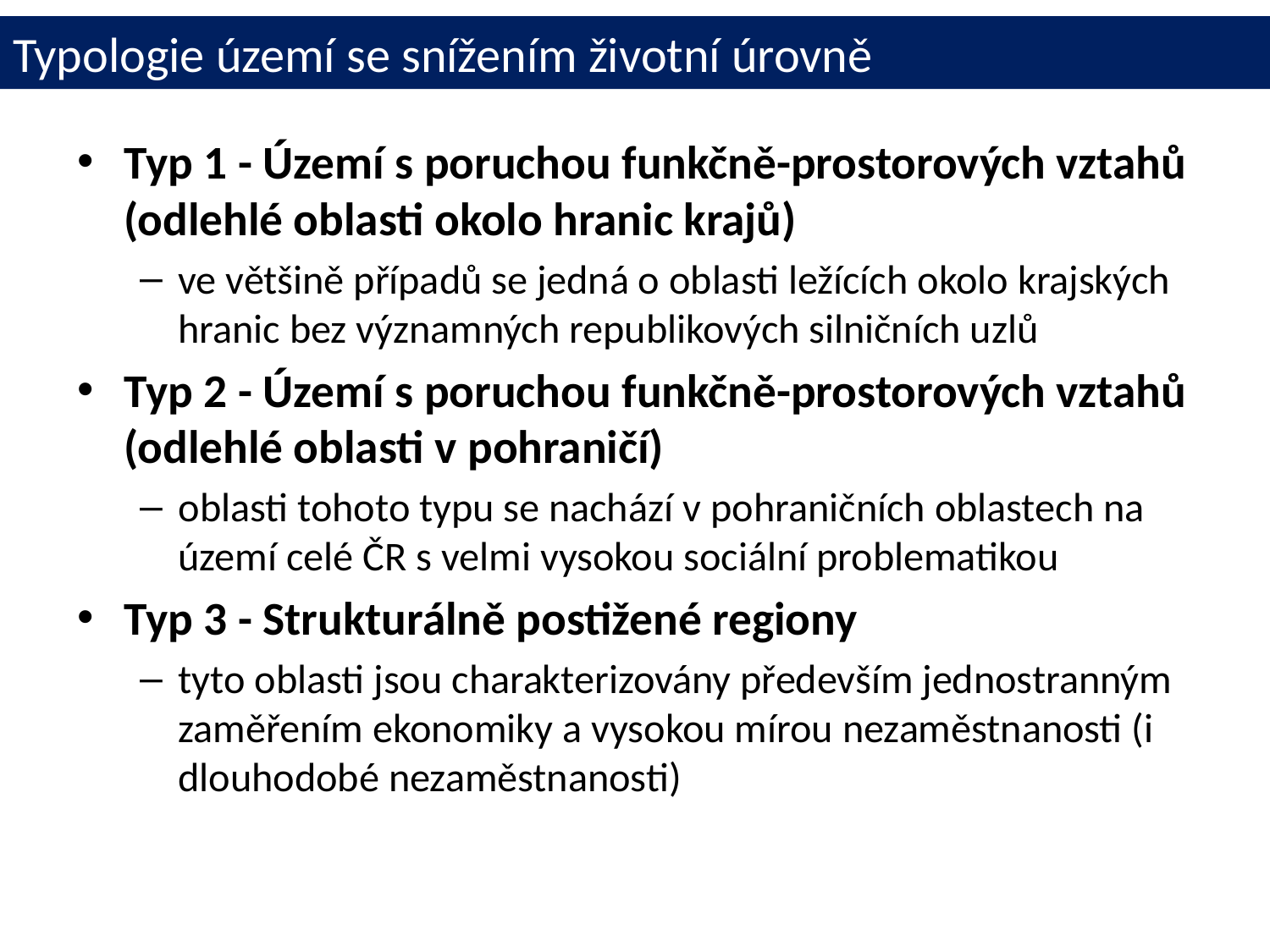

# Typologie území se snížením životní úrovně
Typ 1 - Území s poruchou funkčně-prostorových vztahů (odlehlé oblasti okolo hranic krajů)
ve většině případů se jedná o oblasti ležících okolo krajských hranic bez významných republikových silničních uzlů
Typ 2 - Území s poruchou funkčně-prostorových vztahů (odlehlé oblasti v pohraničí)
oblasti tohoto typu se nachází v pohraničních oblastech na území celé ČR s velmi vysokou sociální problematikou
Typ 3 - Strukturálně postižené regiony
tyto oblasti jsou charakterizovány především jednostranným zaměřením ekonomiky a vysokou mírou nezaměstnanosti (i dlouhodobé nezaměstnanosti)